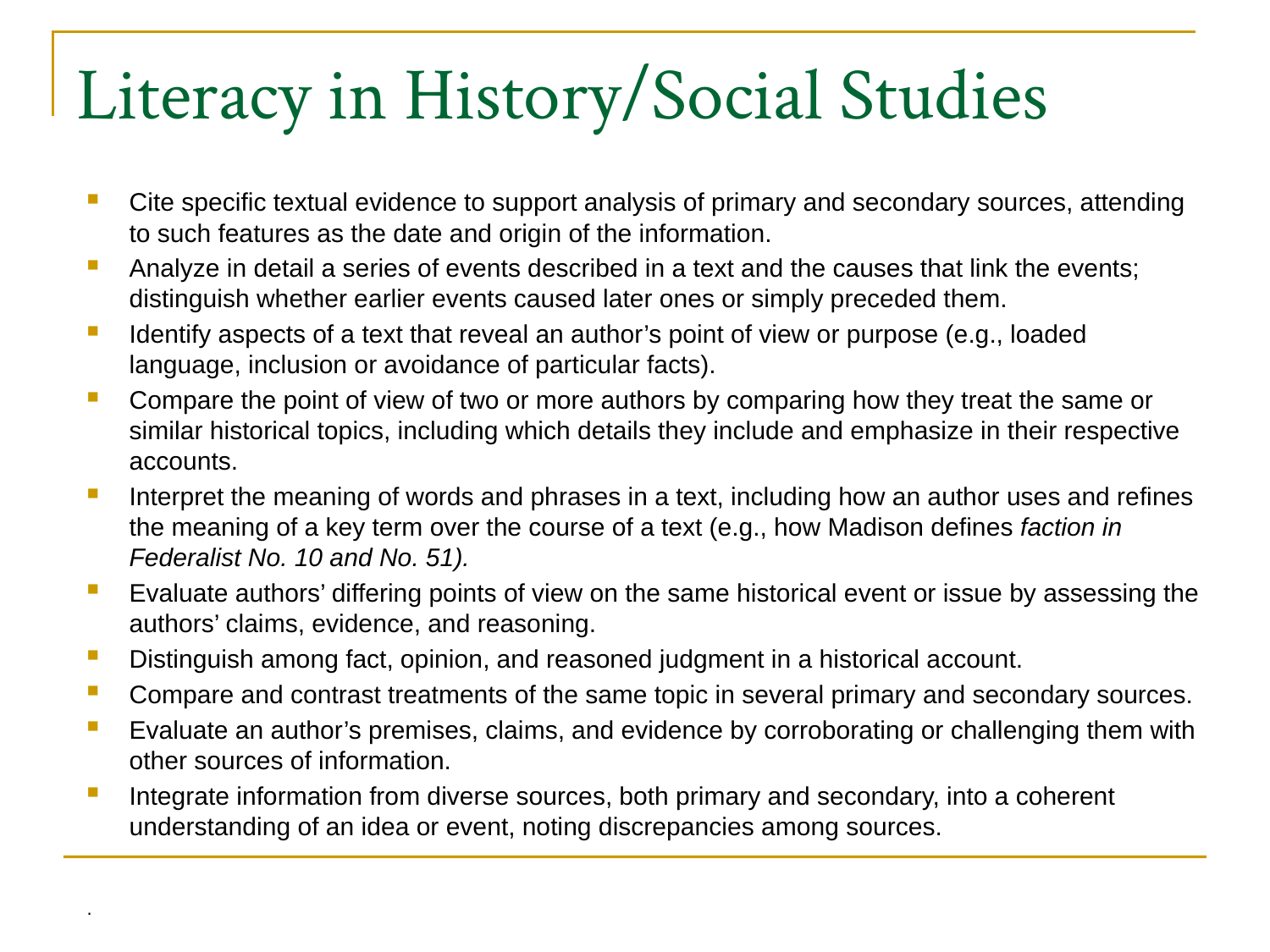

# Literacy in History/Social Studies
Cite specific textual evidence to support analysis of primary and secondary sources, attending to such features as the date and origin of the information.
Analyze in detail a series of events described in a text and the causes that link the events; distinguish whether earlier events caused later ones or simply preceded them.
Identify aspects of a text that reveal an author’s point of view or purpose (e.g., loaded language, inclusion or avoidance of particular facts).
Compare the point of view of two or more authors by comparing how they treat the same or similar historical topics, including which details they include and emphasize in their respective accounts.
Interpret the meaning of words and phrases in a text, including how an author uses and refines the meaning of a key term over the course of a text (e.g., how Madison defines faction in Federalist No. 10 and No. 51).
Evaluate authors’ differing points of view on the same historical event or issue by assessing the authors’ claims, evidence, and reasoning.
Distinguish among fact, opinion, and reasoned judgment in a historical account.
Compare and contrast treatments of the same topic in several primary and secondary sources.
Evaluate an author’s premises, claims, and evidence by corroborating or challenging them with other sources of information.
Integrate information from diverse sources, both primary and secondary, into a coherent understanding of an idea or event, noting discrepancies among sources.

.